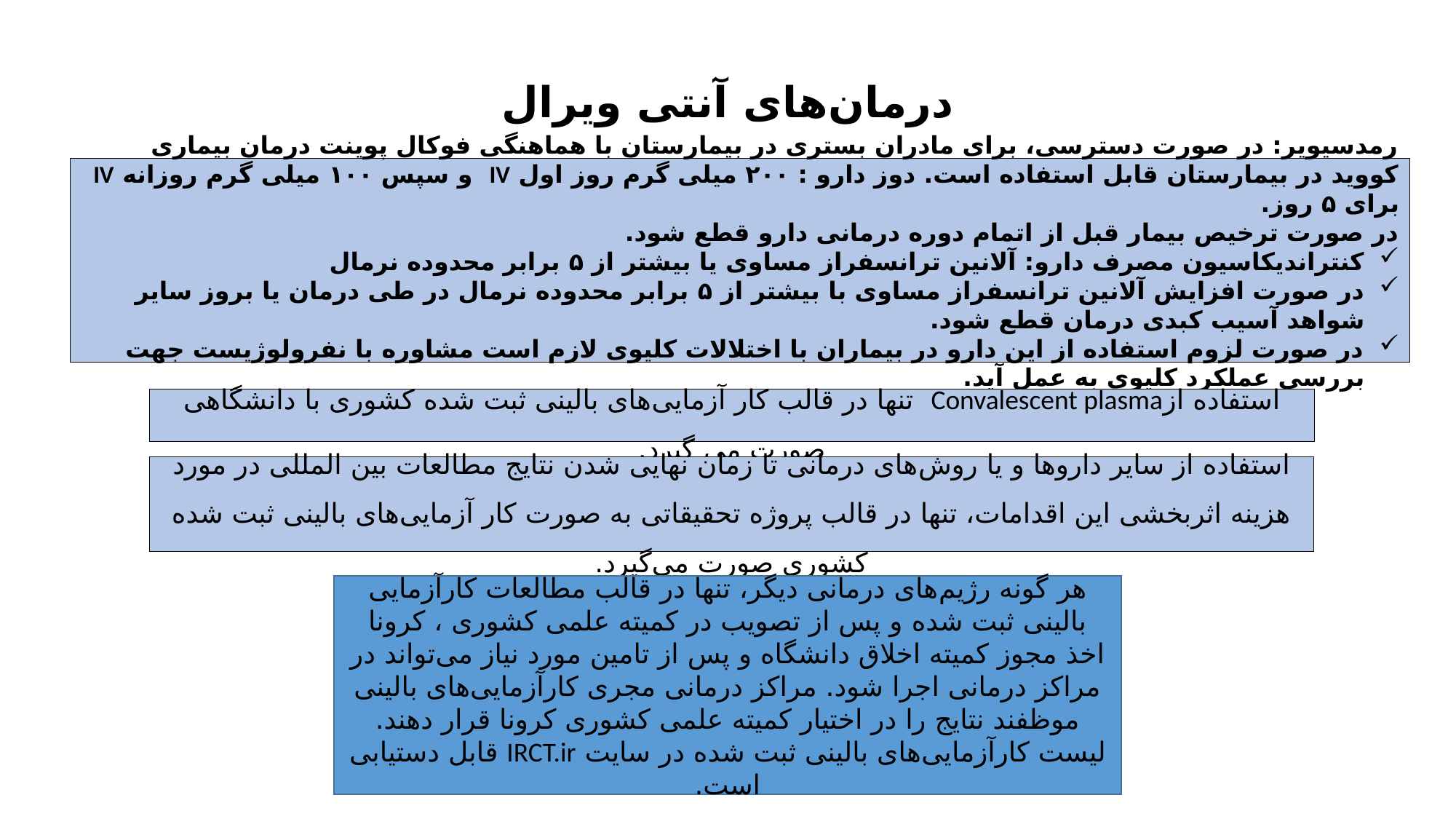

# درمان‌های آنتی ویرال
رمدسیویر: در صورت دسترسی، برای مادران بستری در بیمارستان با هماهنگی فوکال پوینت درمان بیماری کووید در بیمارستان قابل استفاده است. دوز دارو : ۲۰۰ میلی گرم روز اول IV  و سپس ۱۰۰ میلی گرم روزانه IV  برای ۵ روز.
در صورت ترخیص بیمار قبل از اتمام دوره درمانی دارو قطع شود.
کنتراندیکاسیون مصرف دارو: آلانین ترانسفراز مساوی یا بیشتر از ۵ برابر محدوده نرمال
در صورت افزایش آلانین ترانسفراز مساوی با بیشتر از ۵ برابر محدوده نرمال در طی درمان یا بروز سایر شواهد آسیب کبدی درمان قطع شود.
در صورت لزوم استفاده از این دارو در بیماران با اختلالات کلیوی لازم است مشاوره با نفرولوژیست جهت بررسی عملکرد کلیوی به عمل آید.
استفاده ازConvalescent plasma  تنها در قالب کار آزمایی‌های بالینی ثبت شده کشوری با دانشگاهی صورت می گیرد.
استفاده از سایر داروها و یا روش‌های درمانی تا زمان نهایی شدن نتایج مطالعات بین المللی در مورد هزینه اثربخشی این اقدامات، تنها در قالب پروژه تحقیقاتی به صورت کار آزمایی‌های بالینی ثبت شده کشوری صورت می‌گیرد.
هر گونه رژیم‌های درمانی دیگر، تنها در قالب مطالعات کارآزمایی بالینی ثبت شده و پس از تصویب در کمیته علمی کشوری ، کرونا اخذ مجوز کمیته اخلاق دانشگاه و پس از تامین مورد نیاز می‌تواند در مراکز درمانی اجرا شود. مراکز درمانی مجری کارآزمایی‌های بالینی موظفند نتایج را در اختیار کمیته علمی کشوری کرونا قرار دهند. لیست کارآزمایی‌های بالینی ثبت شده در سایت IRCT.ir قابل دستیابی است.